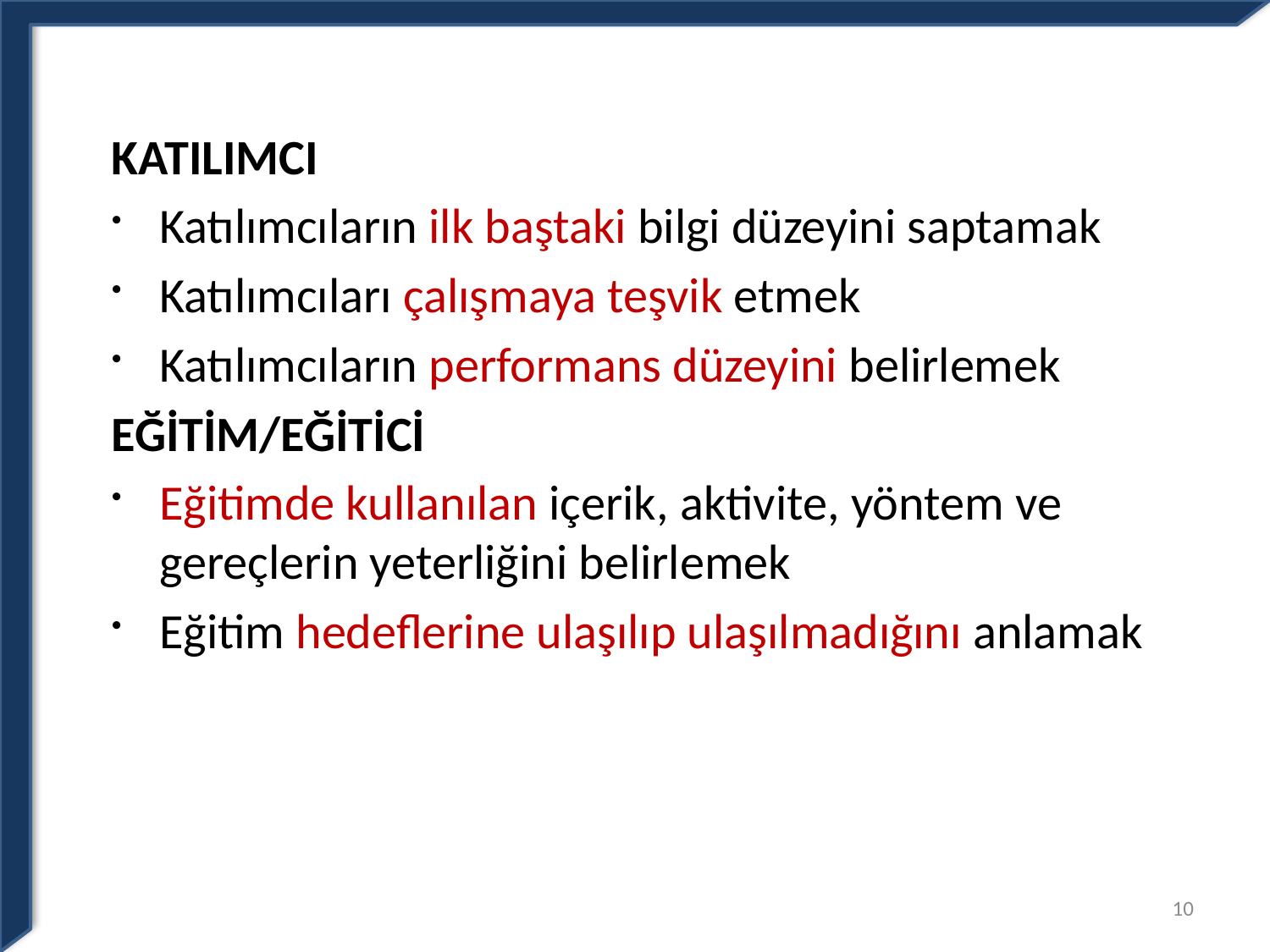

KATILIMCI
Katılımcıların ilk baştaki bilgi düzeyini saptamak
Katılımcıları çalışmaya teşvik etmek
Katılımcıların performans düzeyini belirlemek
EĞİTİM/EĞİTİCİ
Eğitimde kullanılan içerik, aktivite, yöntem ve gereçlerin yeterliğini belirlemek
Eğitim hedeflerine ulaşılıp ulaşılmadığını anlamak
10